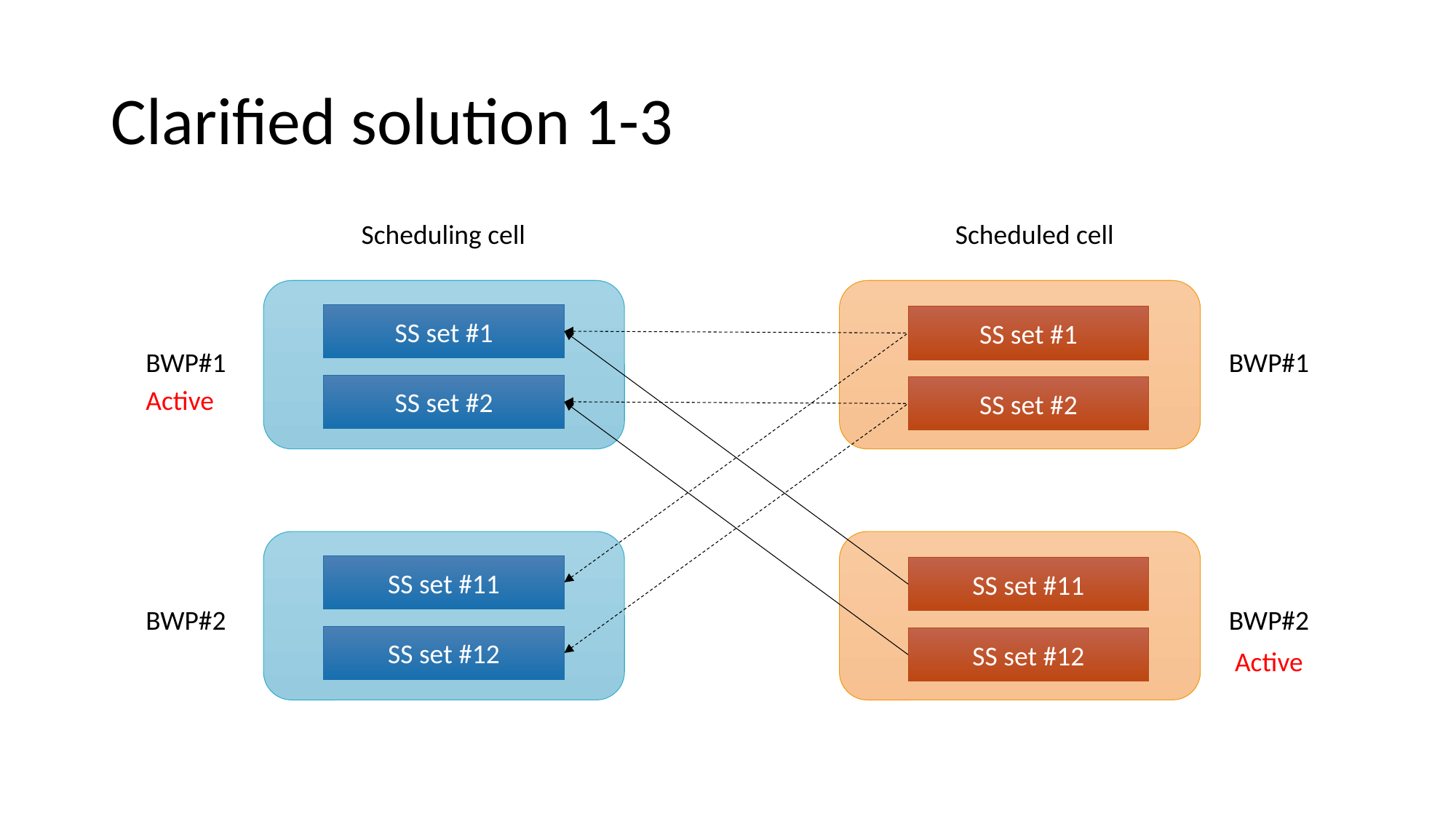

# Clarified solution 1-3
Scheduling cell
Scheduled cell

SS set #1
SS set #1
BWP#1
BWP#1
SS set #2
SS set #2
Active

SS set #11
SS set #11
BWP#2
BWP#2
SS set #12
SS set #12
Active